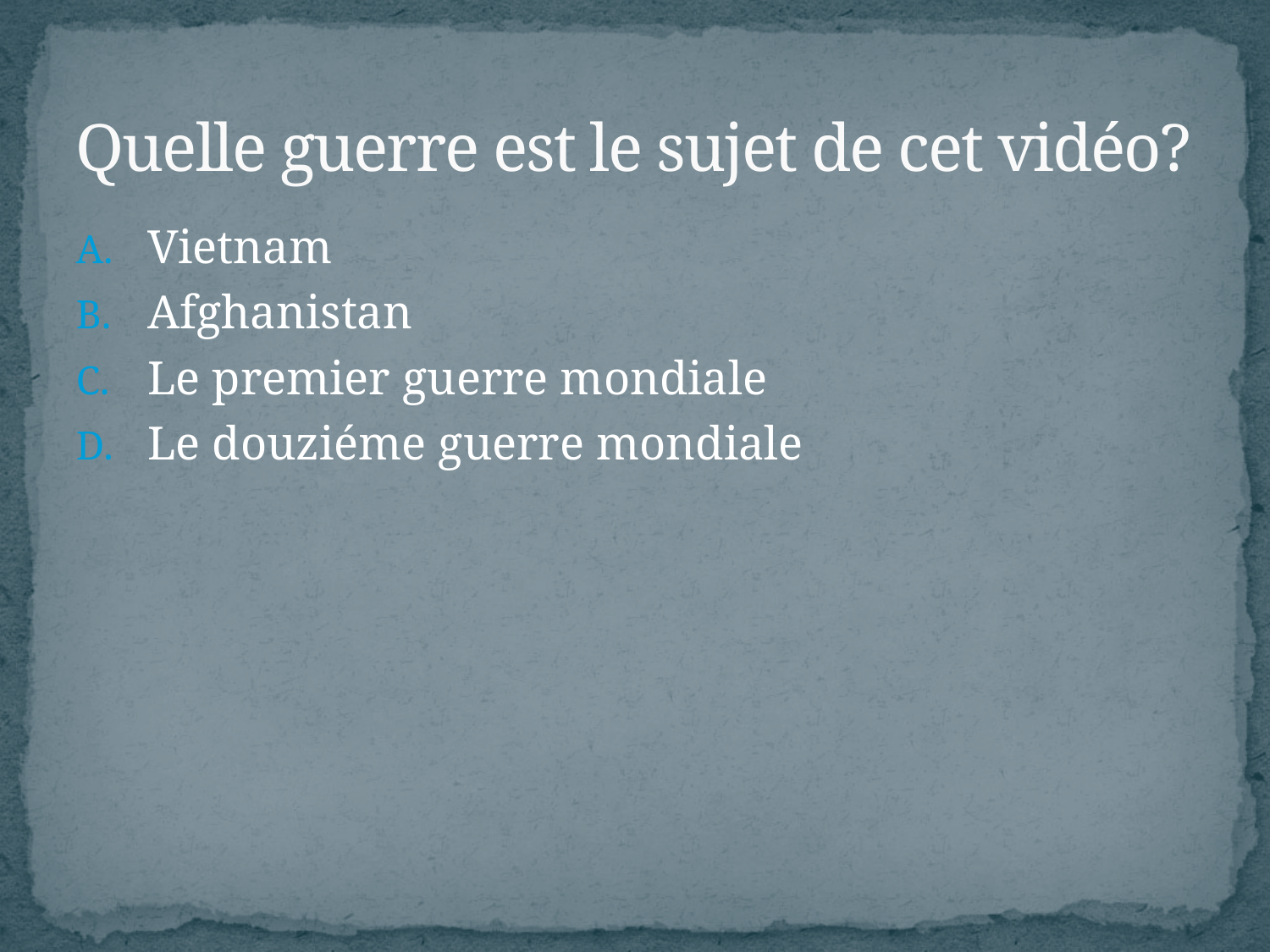

# Quelle guerre est le sujet de cet vidéo?
Vietnam
Afghanistan
Le premier guerre mondiale
Le douziéme guerre mondiale